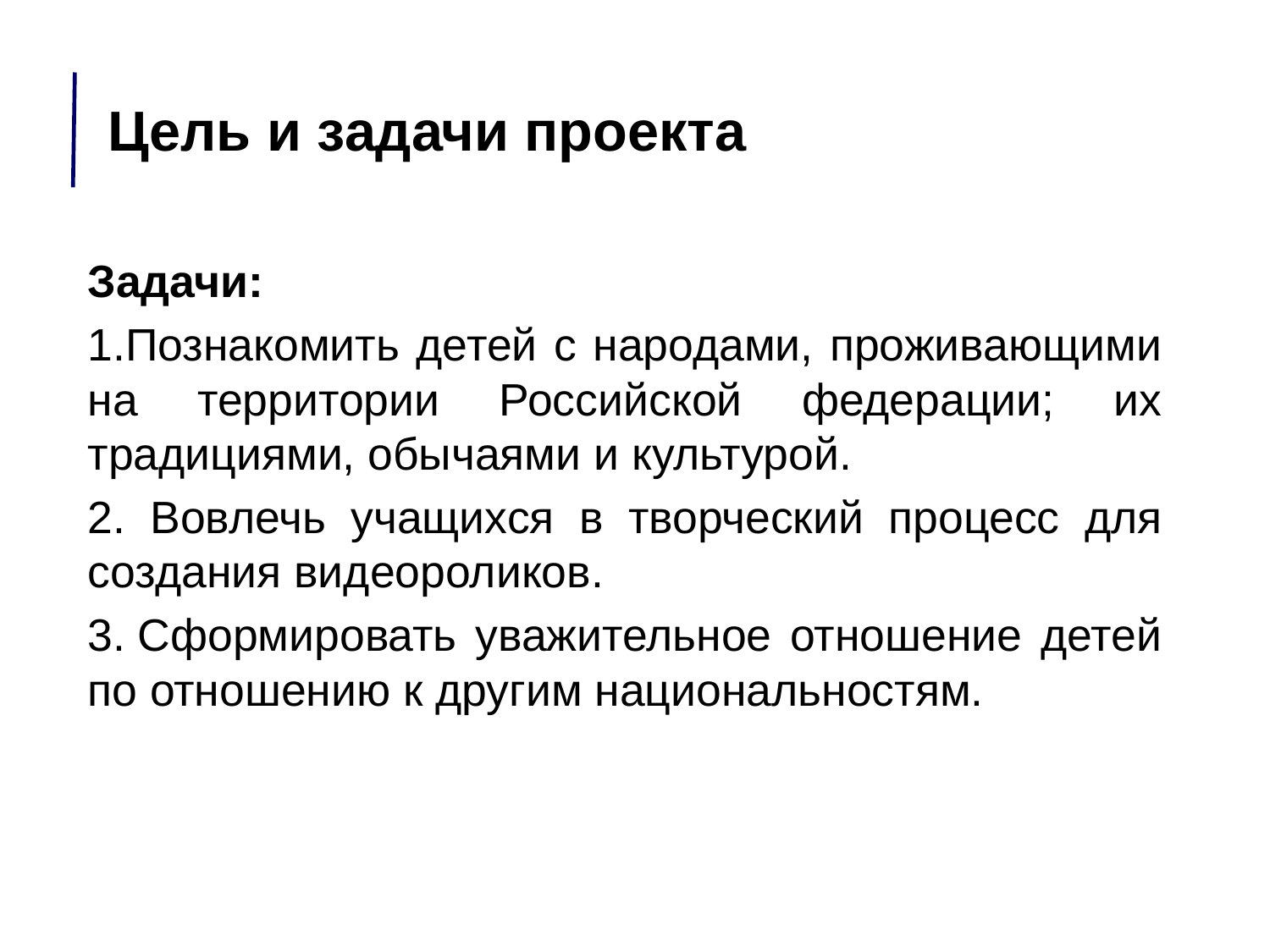

# Цель и задачи проекта
Задачи:
1.Познакомить детей с народами, проживающими на территории Российской федерации; их традициями, обычаями и культурой.
2. Вовлечь учащихся в творческий процесс для создания видеороликов.
3. Сформировать уважительное отношение детей по отношению к другим национальностям.